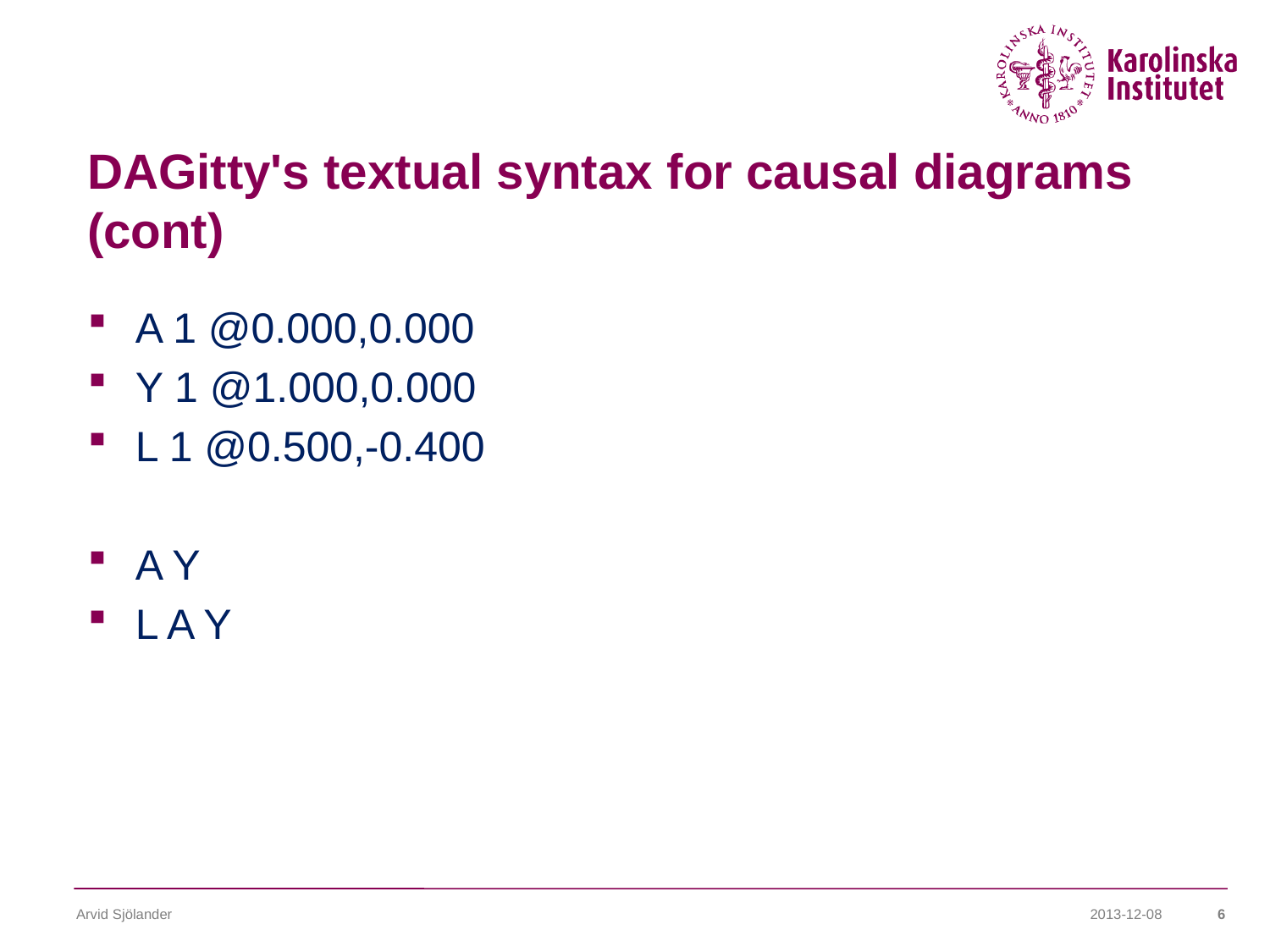

DAGitty's textual syntax for causal diagrams
(cont)
A 1 @0.000,0.000
Y 1 @1.000,0.000
L 1 @0.500,-0.400

A Y
L A Y

Arvid Sjölander
2013-12-08
6